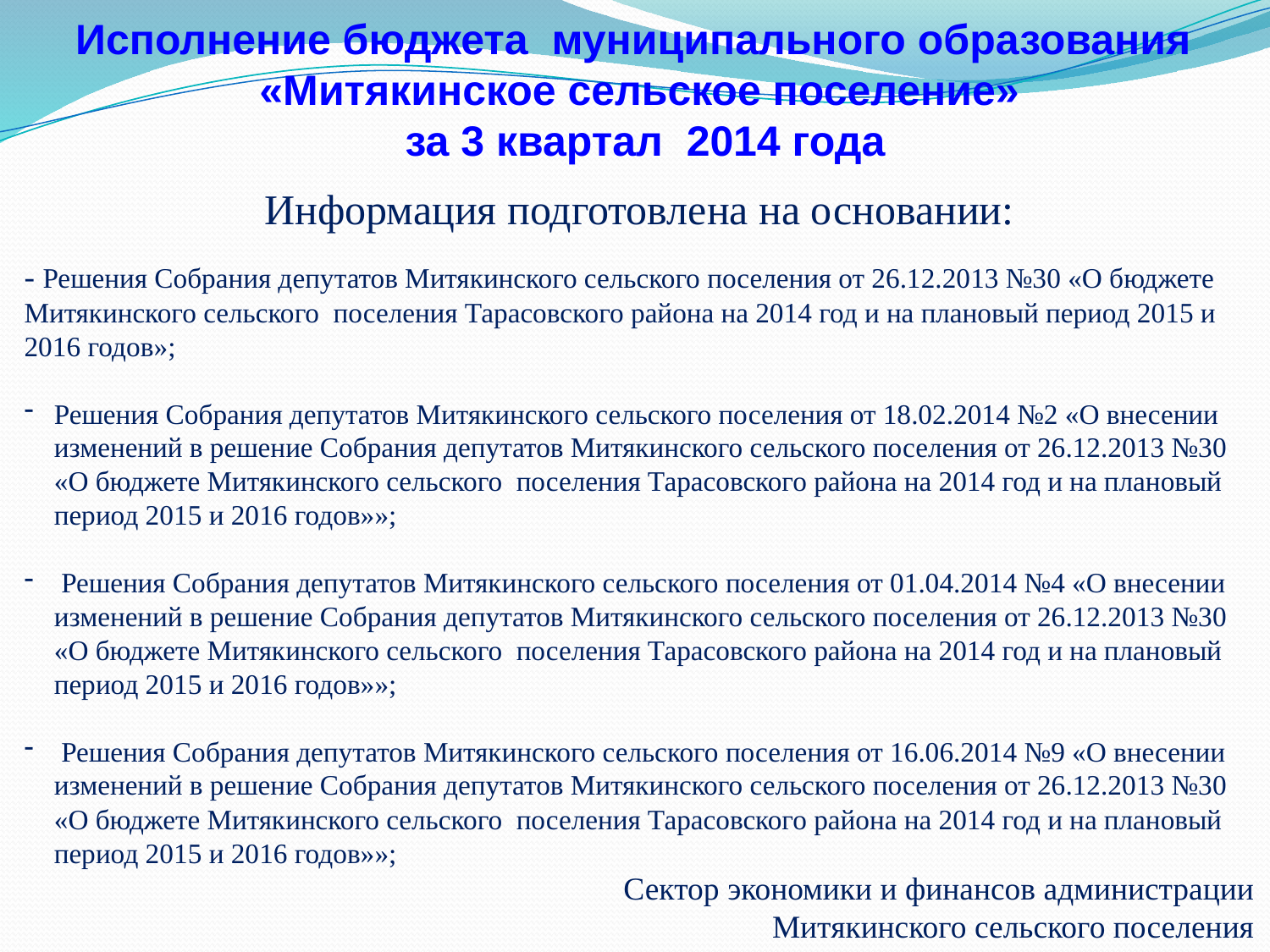

Исполнение бюджета  муниципального образования  «Митякинское сельское поселение»
 за 3 квартал  2014 года
Информация подготовлена на основании:

- Решения Собрания депутатов Митякинского сельского поселения от 26.12.2013 №30 «О бюджете Митякинского сельского  поселения Тарасовского района на 2014 год и на плановый период 2015 и 2016 годов»;

Решения Собрания депутатов Митякинского сельского поселения от 18.02.2014 №2 «О внесении изменений в решение Собрания депутатов Митякинского сельского поселения от 26.12.2013 №30 «О бюджете Митякинского сельского  поселения Тарасовского района на 2014 год и на плановый период 2015 и 2016 годов»»;

 Решения Собрания депутатов Митякинского сельского поселения от 01.04.2014 №4 «О внесении изменений в решение Собрания депутатов Митякинского сельского поселения от 26.12.2013 №30 «О бюджете Митякинского сельского  поселения Тарасовского района на 2014 год и на плановый период 2015 и 2016 годов»»;

 Решения Собрания депутатов Митякинского сельского поселения от 16.06.2014 №9 «О внесении изменений в решение Собрания депутатов Митякинского сельского поселения от 26.12.2013 №30 «О бюджете Митякинского сельского  поселения Тарасовского района на 2014 год и на плановый период 2015 и 2016 годов»»;
Сектор экономики и финансов администрации
Митякинского сельского поселения